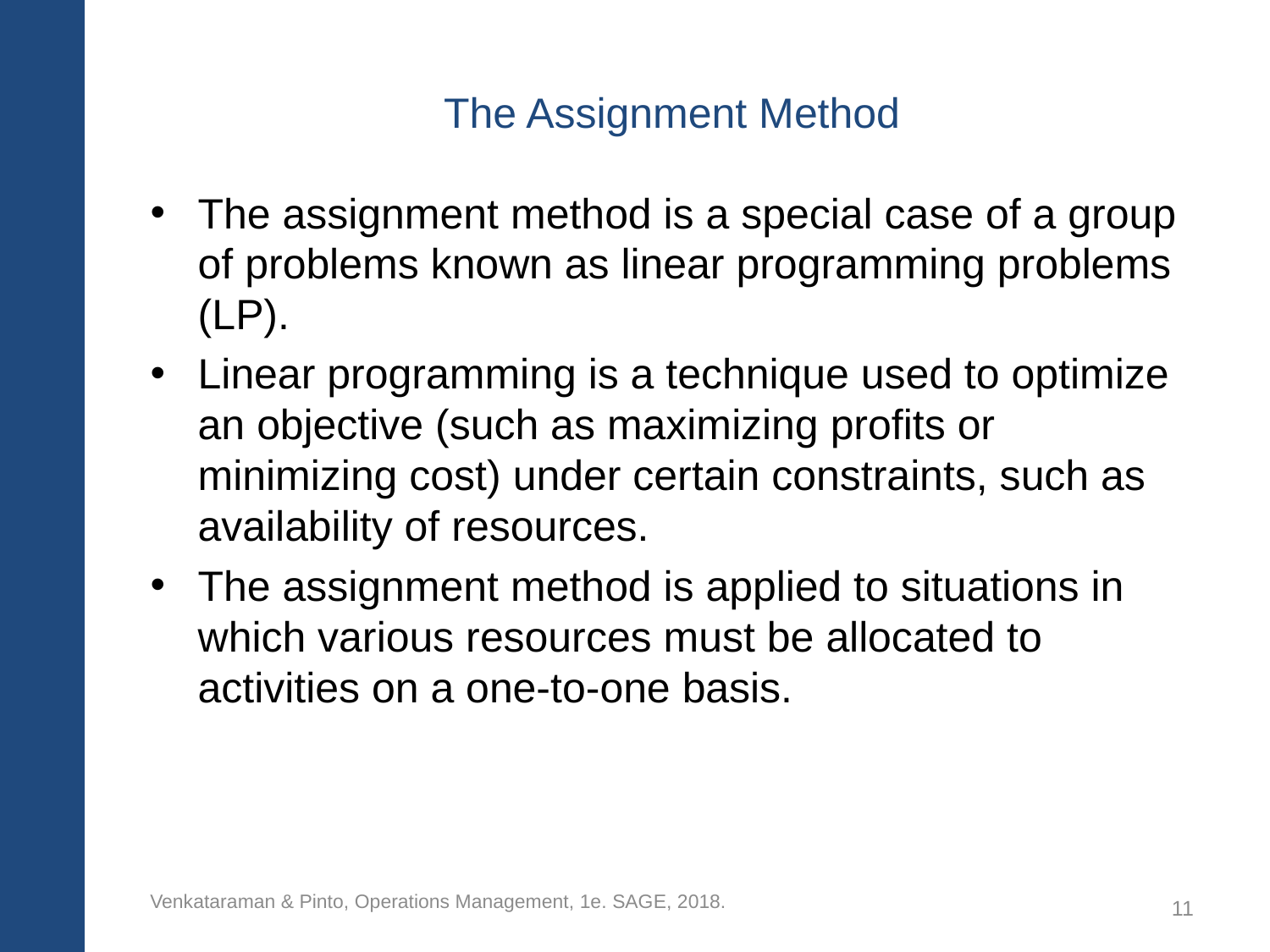

# The Assignment Method
The assignment method is a special case of a group of problems known as linear programming problems (LP).
Linear programming is a technique used to optimize an objective (such as maximizing profits or minimizing cost) under certain constraints, such as availability of resources.
The assignment method is applied to situations in which various resources must be allocated to activities on a one-to-one basis.
Venkataraman & Pinto, Operations Management, 1e. SAGE, 2018.
11